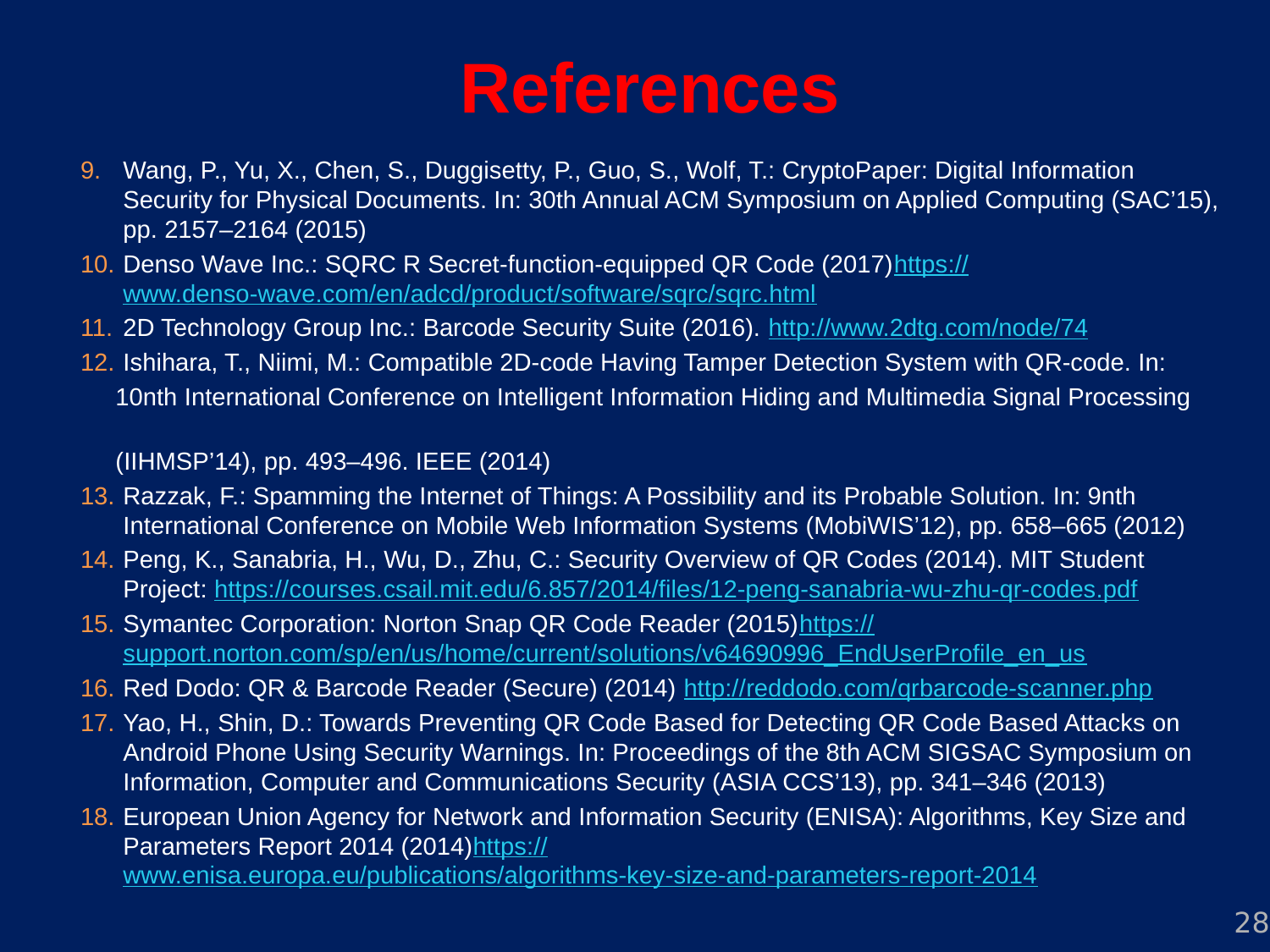

References

Wang, P., Yu, X., Chen, S., Duggisetty, P., Guo, S., Wolf, T.: CryptoPaper: Digital Information Security for Physical Documents. In: 30th Annual ACM Symposium on Applied Computing (SAC’15), pp. 2157–2164 (2015)
Denso Wave Inc.: SQRC R Secret-function-equipped QR Code (2017)https://www.denso-wave.com/en/adcd/product/software/sqrc/sqrc.html
2D Technology Group Inc.: Barcode Security Suite (2016). http://www.2dtg.com/node/74
Ishihara, T., Niimi, M.: Compatible 2D-code Having Tamper Detection System with QR-code. In:
     10nth International Conference on Intelligent Information Hiding and Multimedia Signal Processing
     (IIHMSP’14), pp. 493–496. IEEE (2014)
Razzak, F.: Spamming the Internet of Things: A Possibility and its Probable Solution. In: 9nth International Conference on Mobile Web Information Systems (MobiWIS’12), pp. 658–665 (2012)
Peng, K., Sanabria, H., Wu, D., Zhu, C.: Security Overview of QR Codes (2014). MIT Student Project: https://courses.csail.mit.edu/6.857/2014/files/12-peng-sanabria-wu-zhu-qr-codes.pdf
Symantec Corporation: Norton Snap QR Code Reader (2015)https://support.norton.com/sp/en/us/home/current/solutions/v64690996_EndUserProfile_en_us
Red Dodo: QR & Barcode Reader (Secure) (2014) http://reddodo.com/qrbarcode-scanner.php
Yao, H., Shin, D.: Towards Preventing QR Code Based for Detecting QR Code Based Attacks on Android Phone Using Security Warnings. In: Proceedings of the 8th ACM SIGSAC Symposium on Information, Computer and Communications Security (ASIA CCS’13), pp. 341–346 (2013)
European Union Agency for Network and Information Security (ENISA): Algorithms, Key Size and Parameters Report 2014 (2014)https://www.enisa.europa.eu/publications/algorithms-key-size-and-parameters-report-2014

28